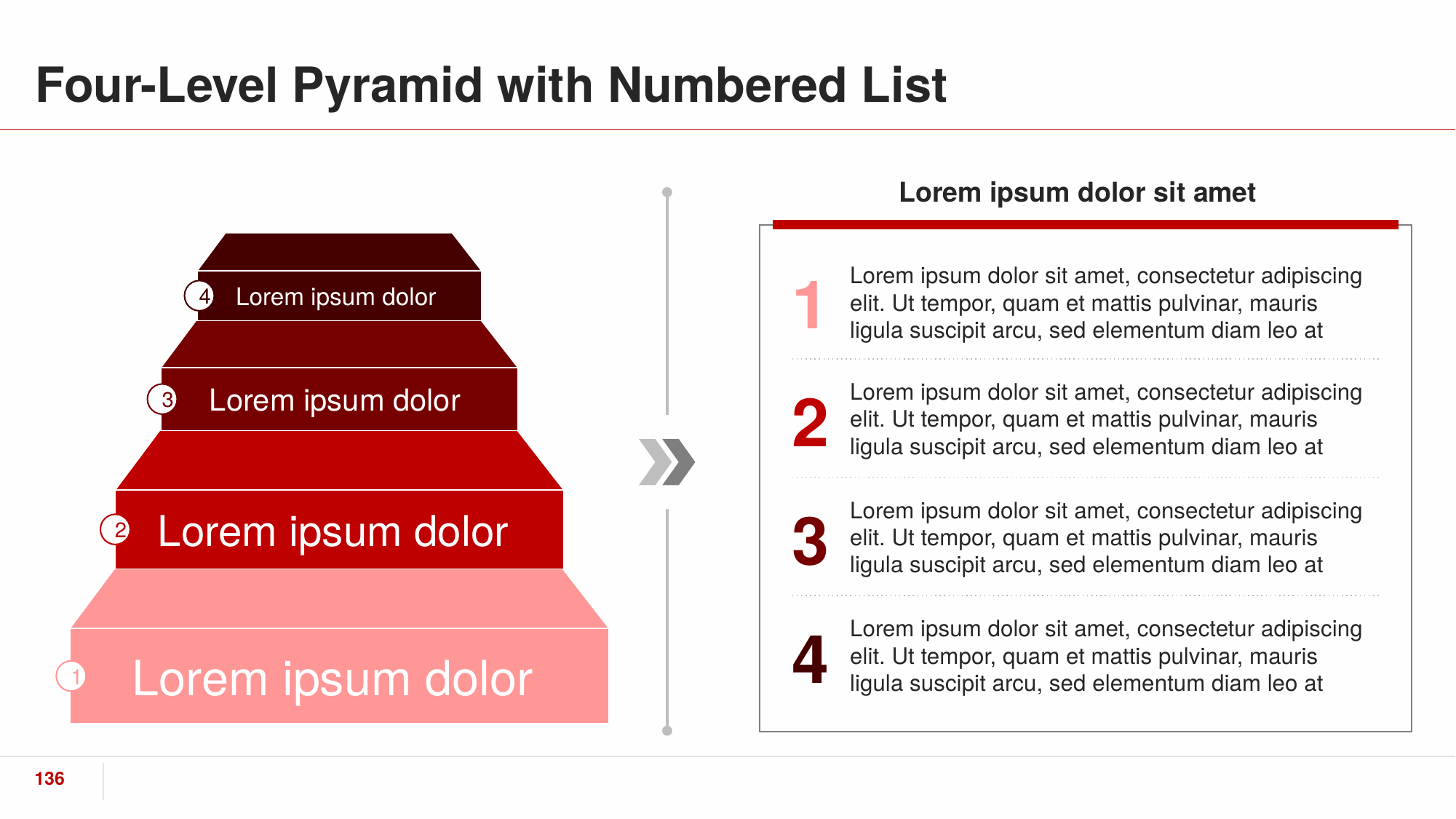

# Four-Level Pyramid with Numbered List
Lorem ipsum dolor sit amet

1
Lorem ipsum dolor sit amet, consectetur adipiscing elit. Ut tempor, quam et mattis pulvinar, mauris ligula suscipit arcu, sed elementum diam leo at
Lorem ipsum dolor
4

Lorem ipsum dolor
Lorem ipsum dolor sit amet, consectetur adipiscing elit. Ut tempor, quam et mattis pulvinar, mauris ligula suscipit arcu, sed elementum diam leo at
2
3

Lorem ipsum dolor
Lorem ipsum dolor sit amet, consectetur adipiscing elit. Ut tempor, quam et mattis pulvinar, mauris ligula suscipit arcu, sed elementum diam leo at
3
2

Lorem ipsum dolor sit amet, consectetur adipiscing elit. Ut tempor, quam et mattis pulvinar, mauris ligula suscipit arcu, sed elementum diam leo at
4
Lorem ipsum dolor
1
136